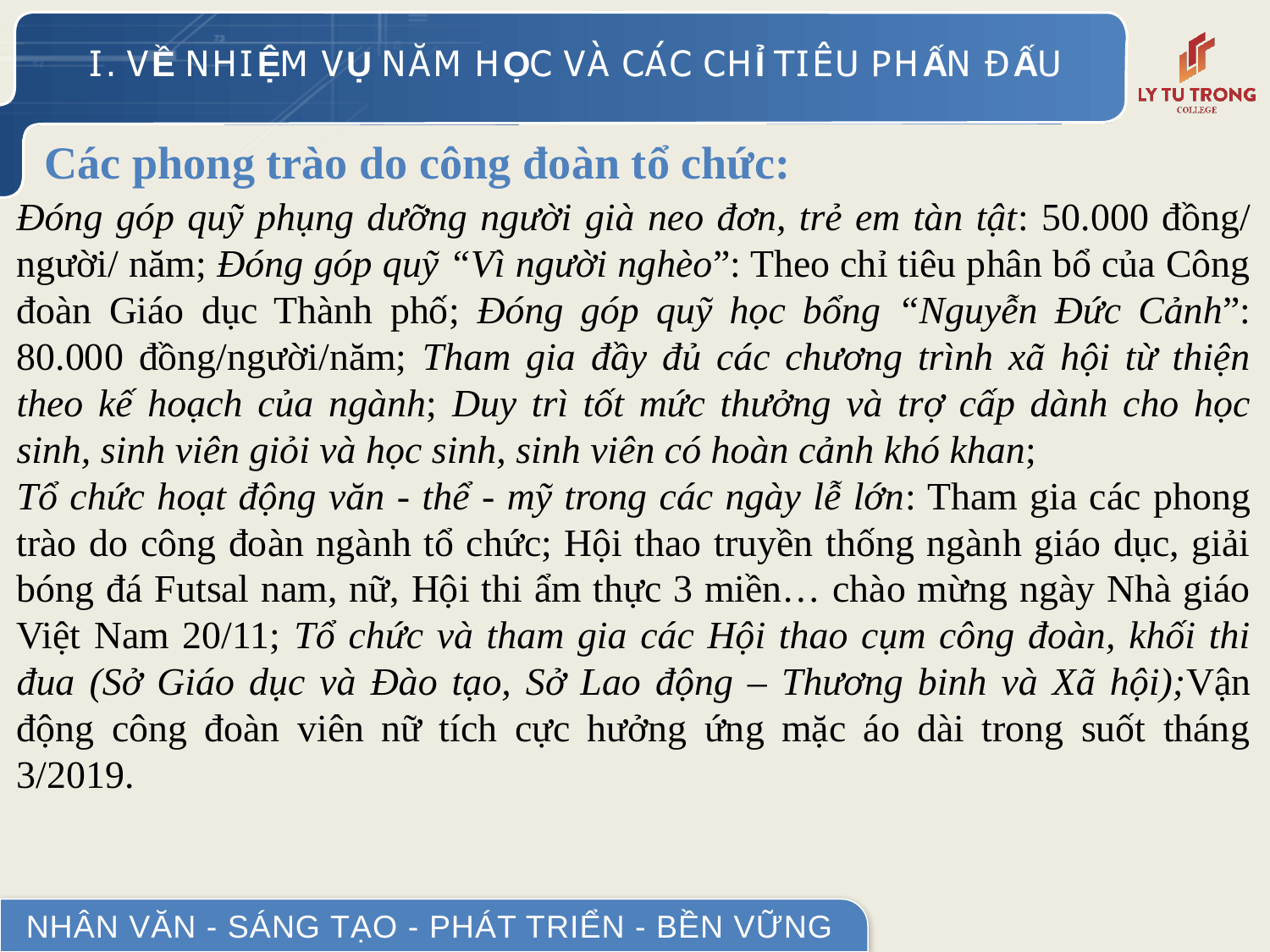

I. VỀ NHIỆM VỤ NĂM HỌC VÀ CÁC CHỈ TIÊU PHẤN ĐẤU
# Các phong trào do công đoàn tổ chức:
Đóng góp quỹ phụng dưỡng người già neo đơn, trẻ em tàn tật: 50.000 đồng/ người/ năm; Đóng góp quỹ “Vì người nghèo”: Theo chỉ tiêu phân bổ của Công đoàn Giáo dục Thành phố; Đóng góp quỹ học bổng “Nguyễn Đức Cảnh”: 80.000 đồng/người/năm; Tham gia đầy đủ các chương trình xã hội từ thiện theo kế hoạch của ngành; Duy trì tốt mức thưởng và trợ cấp dành cho học sinh, sinh viên giỏi và học sinh, sinh viên có hoàn cảnh khó khan;
Tổ chức hoạt động văn - thể - mỹ trong các ngày lễ lớn: Tham gia các phong trào do công đoàn ngành tổ chức; Hội thao truyền thống ngành giáo dục, giải bóng đá Futsal nam, nữ, Hội thi ẩm thực 3 miền… chào mừng ngày Nhà giáo Việt Nam 20/11; Tổ chức và tham gia các Hội thao cụm công đoàn, khối thi đua (Sở Giáo dục và Đào tạo, Sở Lao động – Thương binh và Xã hội);Vận động công đoàn viên nữ tích cực hưởng ứng mặc áo dài trong suốt tháng 3/2019.